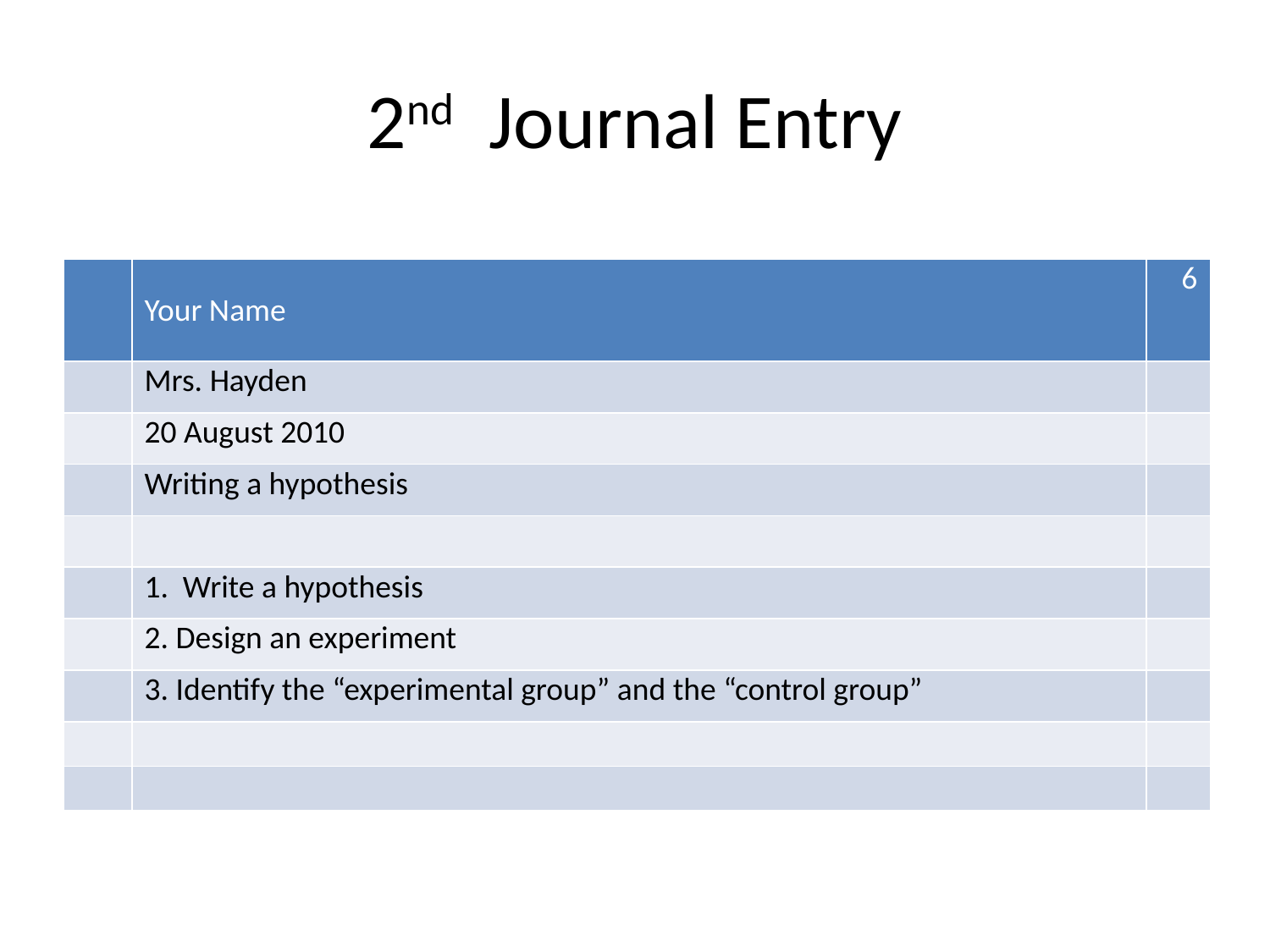

# 2nd  Journal Entry
|  | Your Name | 6 |
| --- | --- | --- |
|  | Mrs. Hayden |  |
|  | 20 August 2010 |  |
|  | Writing a hypothesis |  |
|  |  |  |
|  | 1. Write a hypothesis |  |
|  | 2. Design an experiment |  |
|  | 3. Identify the “experimental group” and the “control group” |  |
|  |  |  |
|  |  |  |